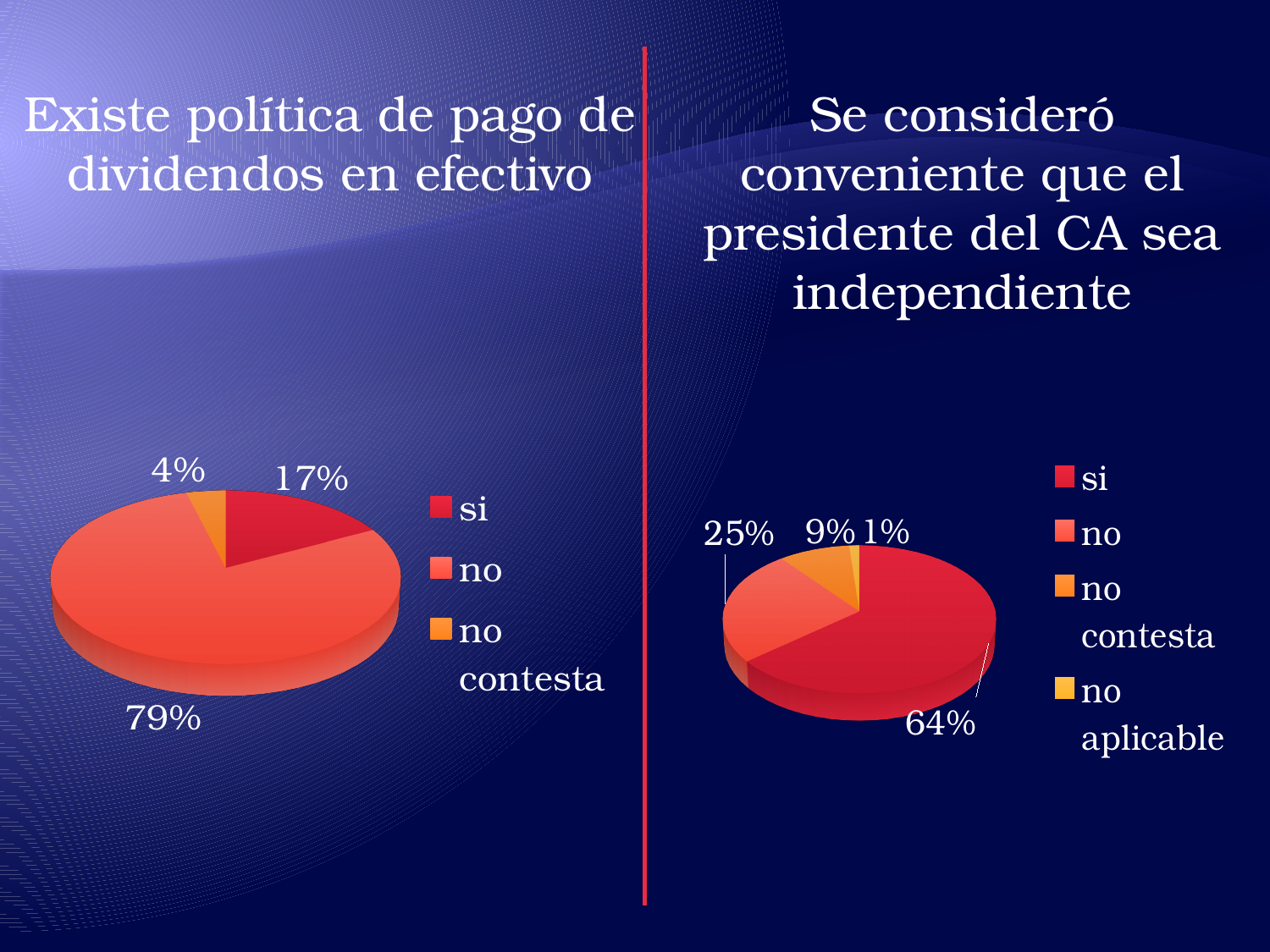

Existe política de pago de dividendos en efectivo
Se consideró conveniente que el presidente del CA sea independiente

[unsupported chart]

[unsupported chart]